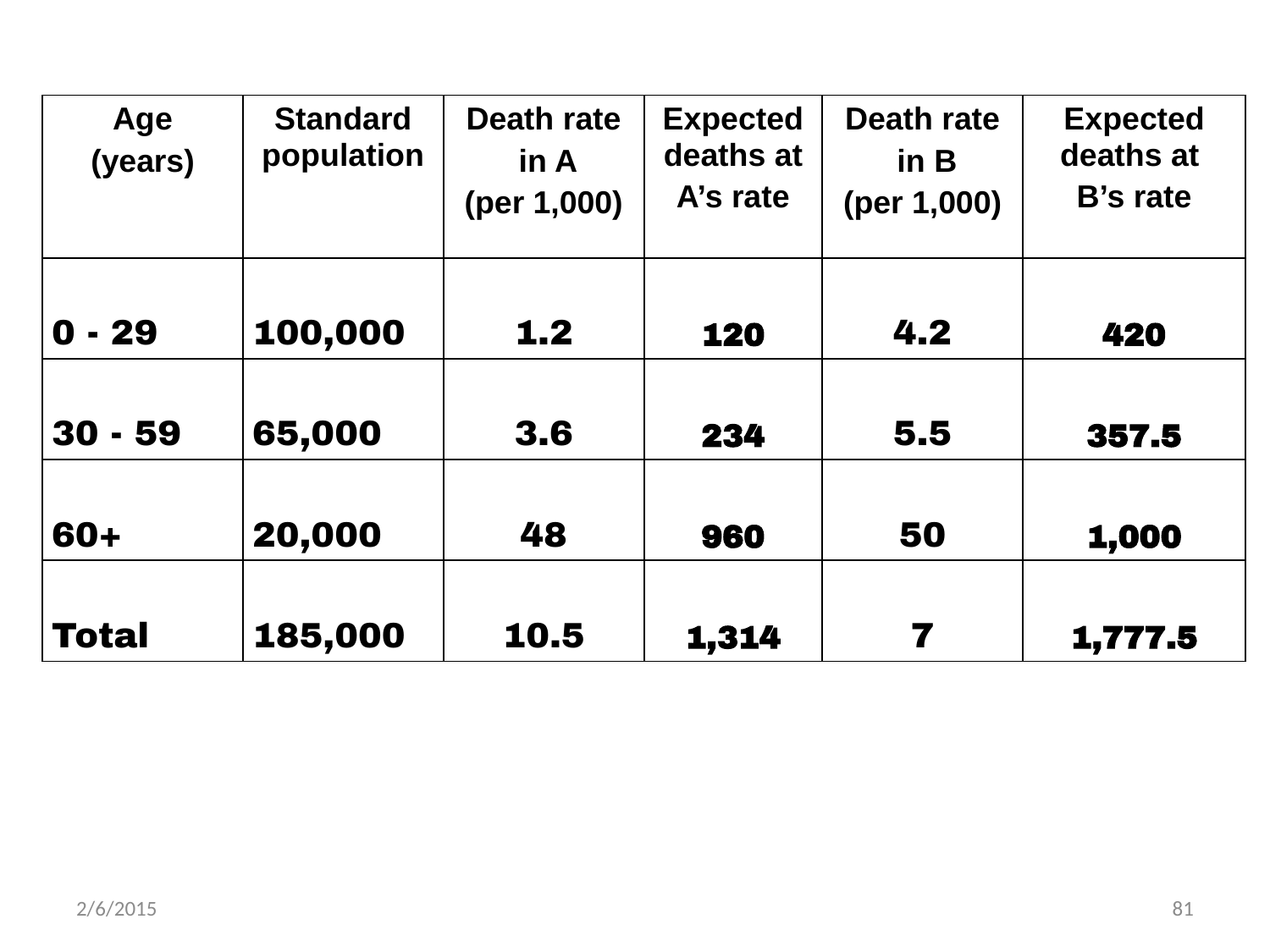

| Age (years) | Standard population | Death rate in A (per 1,000) | Expected deaths at A’s rate | Death rate in B (per 1,000) | Expected deaths at B’s rate |
| --- | --- | --- | --- | --- | --- |
| 0 - 29 | 100,000 | 1.2 | 120 | 4.2 | 420 |
| 30 - 59 | 65,000 | 3.6 | 234 | 5.5 | 357.5 |
| 60+ | 20,000 | 48 | 960 | 50 | 1,000 |
| Total | 185,000 | 10.5 | 1,314 | 7 | 1,777.5 |
2/6/2015
81